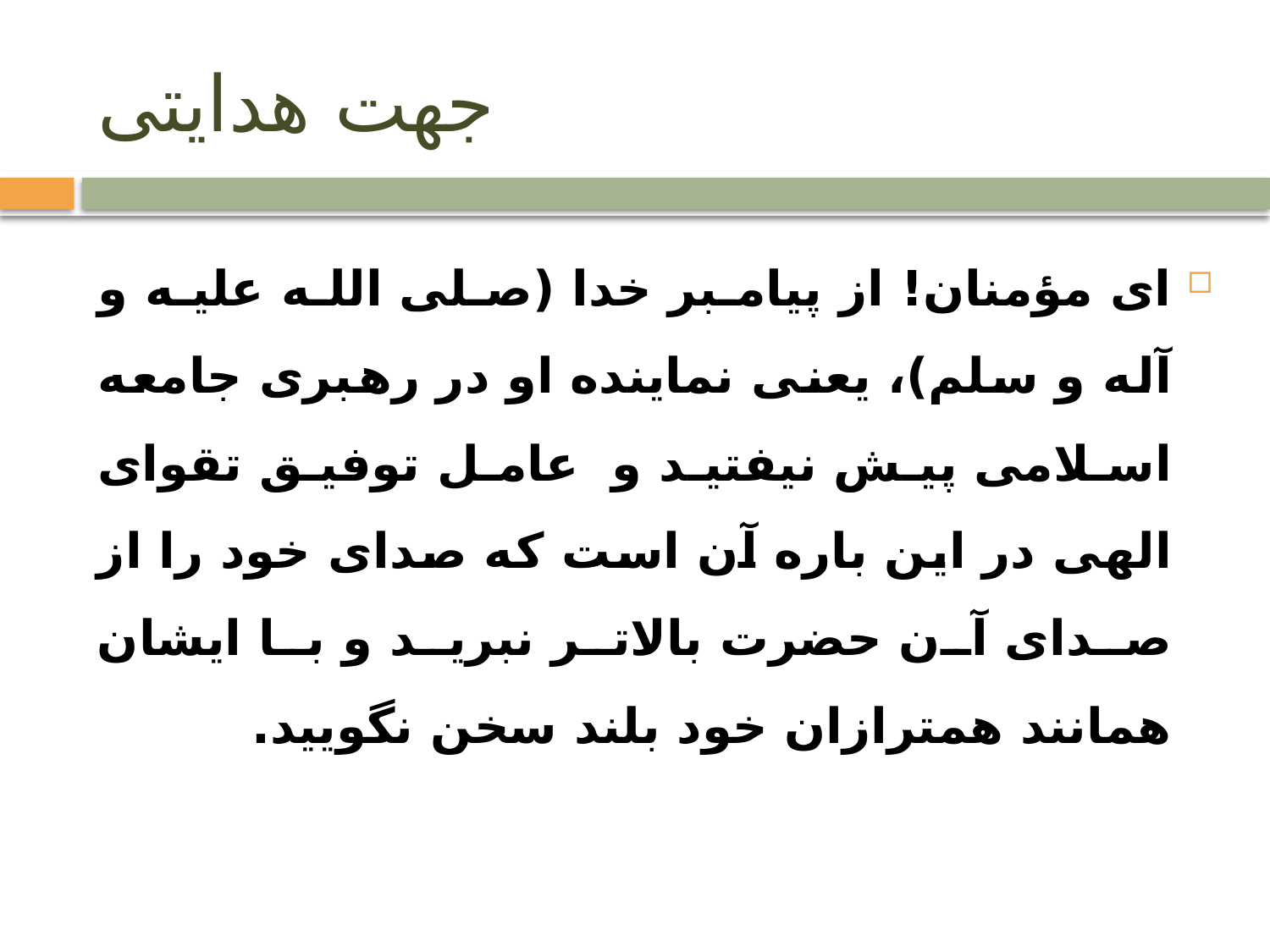

# جهت هدایتی
ای مؤمنان! از پیامبر خدا (صلی الله علیه و آله و سلم)، یعنی نماینده او در رهبری جامعه اسلامی پیش نیفتید و عامل توفیق تقوای الهی در این باره آن است که صدای خود را از صدای آن حضرت بالاتر نبرید و با ایشان همانند همترازان خود بلند سخن نگویید.